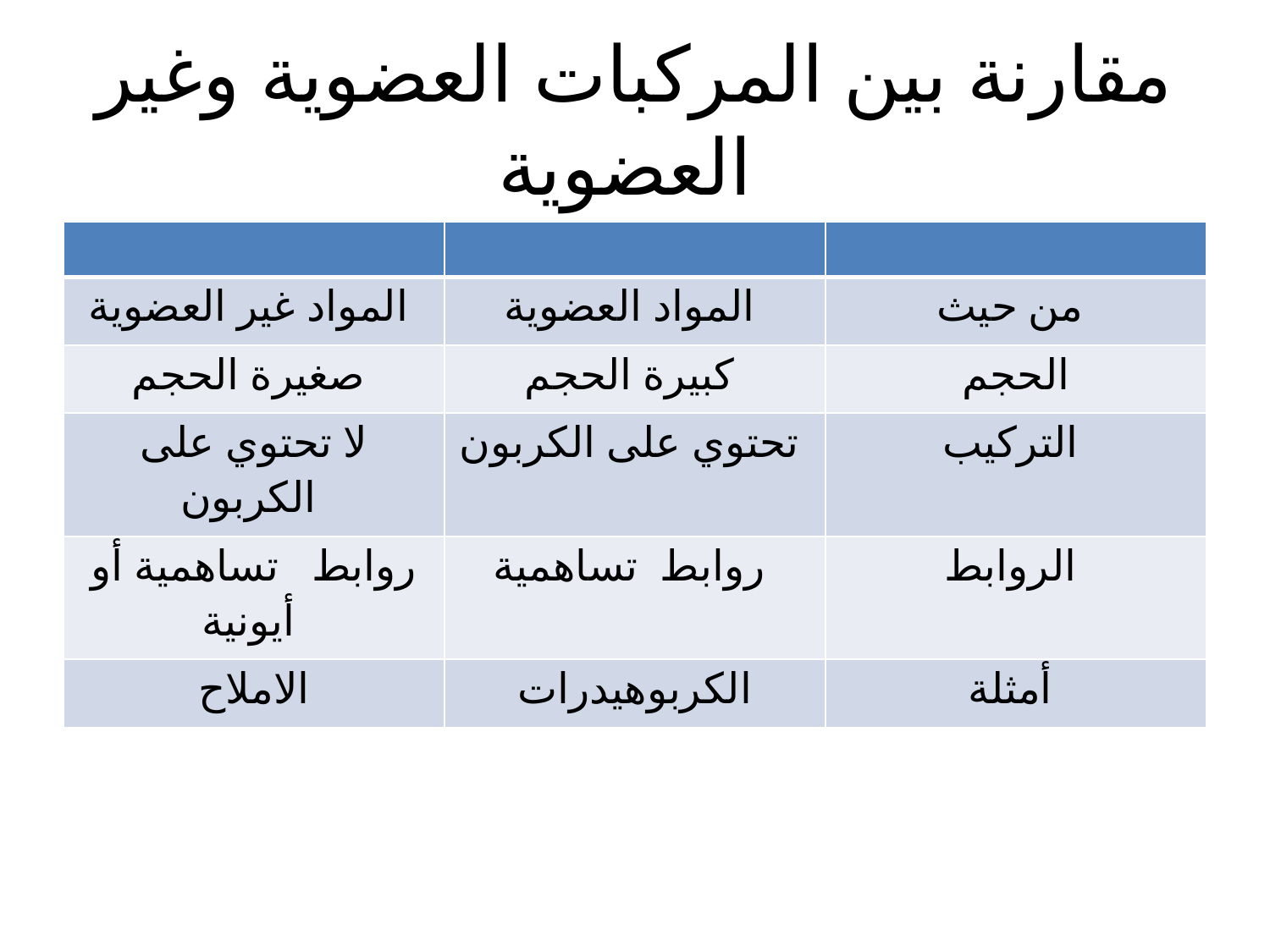

# مقارنة بين المركبات العضوية وغير العضوية
|  |  |  |
| --- | --- | --- |
| المواد غير العضوية | المواد العضوية | من حيث |
| صغيرة الحجم | كبيرة الحجم | الحجم |
| لا تحتوي على الكربون | تحتوي على الكربون | التركيب |
| روابط تساهمية أو أيونية | روابط تساهمية | الروابط |
| الاملاح | الكربوهيدرات | أمثلة |